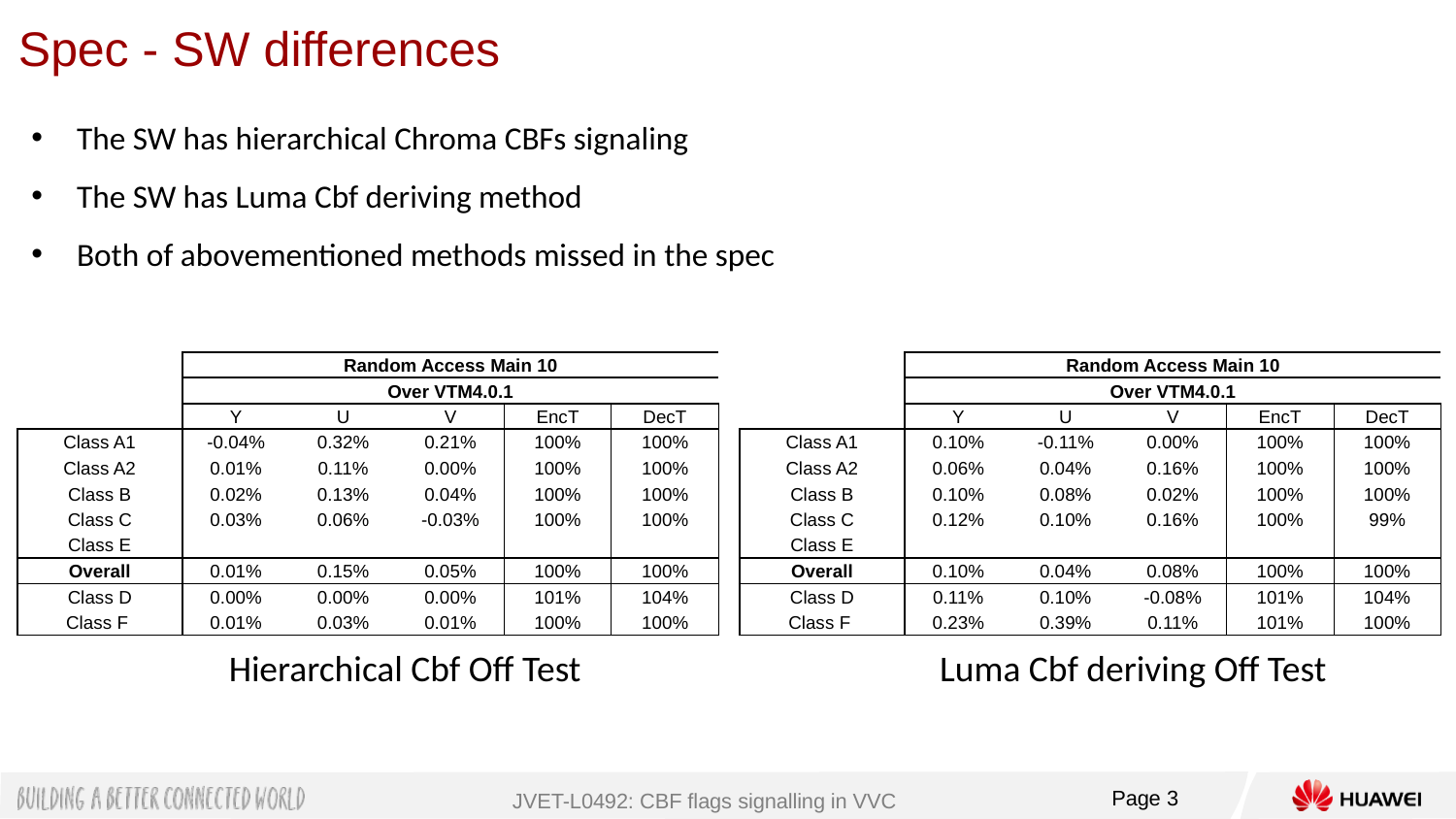

# Spec - SW differences
The SW has hierarchical Chroma CBFs signaling
The SW has Luma Cbf deriving method
Both of abovementioned methods missed in the spec
|  | Random Access Main 10 |  |  |  |  |
| --- | --- | --- | --- | --- | --- |
|  | Over VTM4.0.1 |  |  |  |  |
|  | Y | U | V | EncT | DecT |
| Class A1 | -0.04% | 0.32% | 0.21% | 100% | 100% |
| Class A2 | 0.01% | 0.11% | 0.00% | 100% | 100% |
| Class B | 0.02% | 0.13% | 0.04% | 100% | 100% |
| Class C | 0.03% | 0.06% | -0.03% | 100% | 100% |
| Class E |  |  |  |  |  |
| Overall | 0.01% | 0.15% | 0.05% | 100% | 100% |
| Class D | 0.00% | 0.00% | 0.00% | 101% | 104% |
| Class F | 0.01% | 0.03% | 0.01% | 100% | 100% |
|  | Random Access Main 10 |  |  |  |  |
| --- | --- | --- | --- | --- | --- |
|  | Over VTM4.0.1 |  |  |  |  |
|  | Y | U | V | EncT | DecT |
| Class A1 | 0.10% | -0.11% | 0.00% | 100% | 100% |
| Class A2 | 0.06% | 0.04% | 0.16% | 100% | 100% |
| Class B | 0.10% | 0.08% | 0.02% | 100% | 100% |
| Class C | 0.12% | 0.10% | 0.16% | 100% | 99% |
| Class E |  |  |  |  |  |
| Overall | 0.10% | 0.04% | 0.08% | 100% | 100% |
| Class D | 0.11% | 0.10% | -0.08% | 101% | 104% |
| Class F | 0.23% | 0.39% | 0.11% | 101% | 100% |
Hierarchical Cbf Off Test
Luma Cbf deriving Off Test